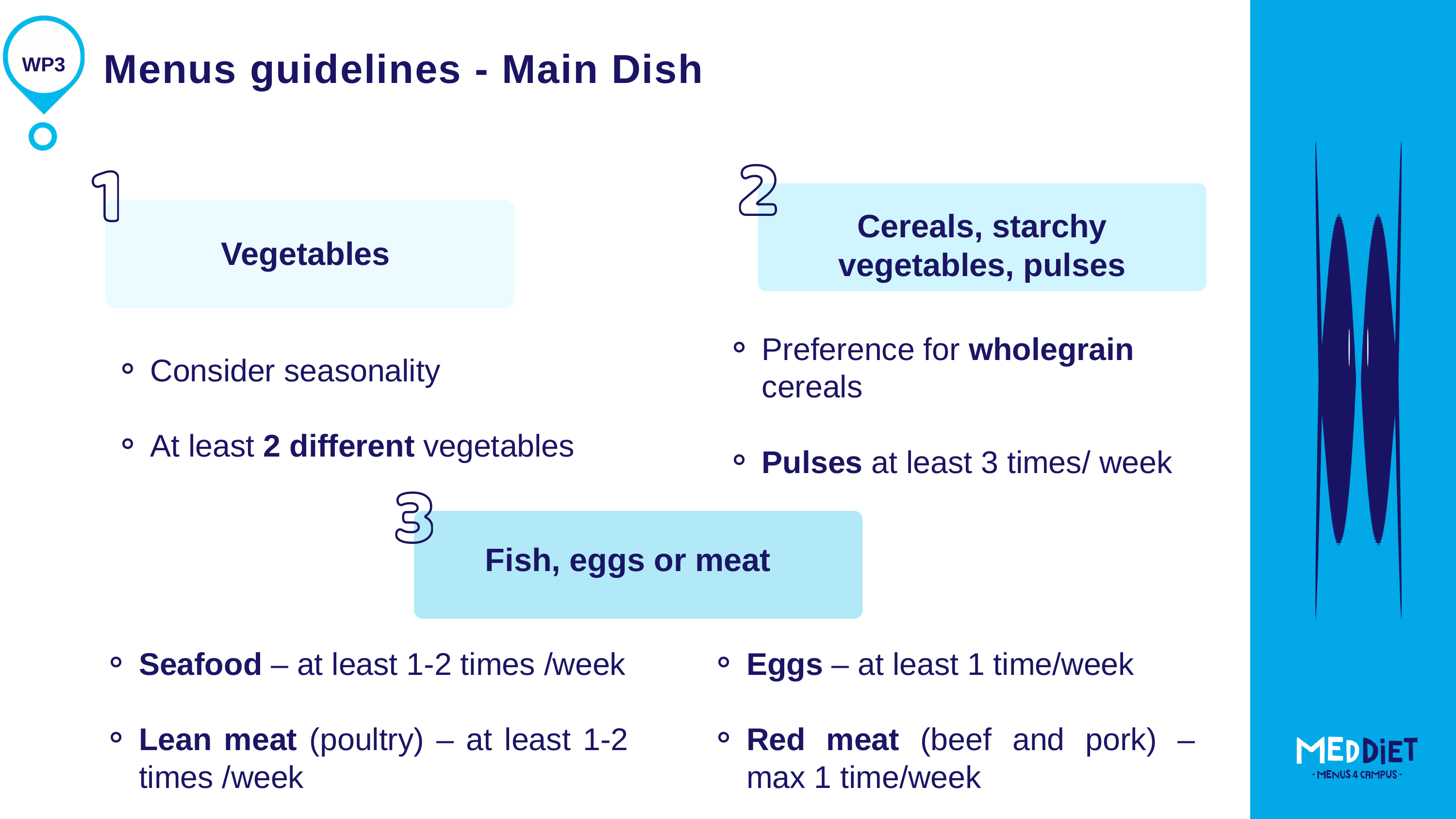

WP3

Menus guidelines - Main Dish

 Vegetables

Cereals, starchy vegetables, pulses
Preference for wholegrain cereals

Pulses at least 3 times/ week

Consider seasonality

At least 2 different vegetables

Fish, eggs or meat
Seafood – at least 1-2 times /week

Lean meat (poultry) – at least 1-2 times /week

Eggs – at least 1 time/week

Red meat (beef and pork) – max 1 time/week